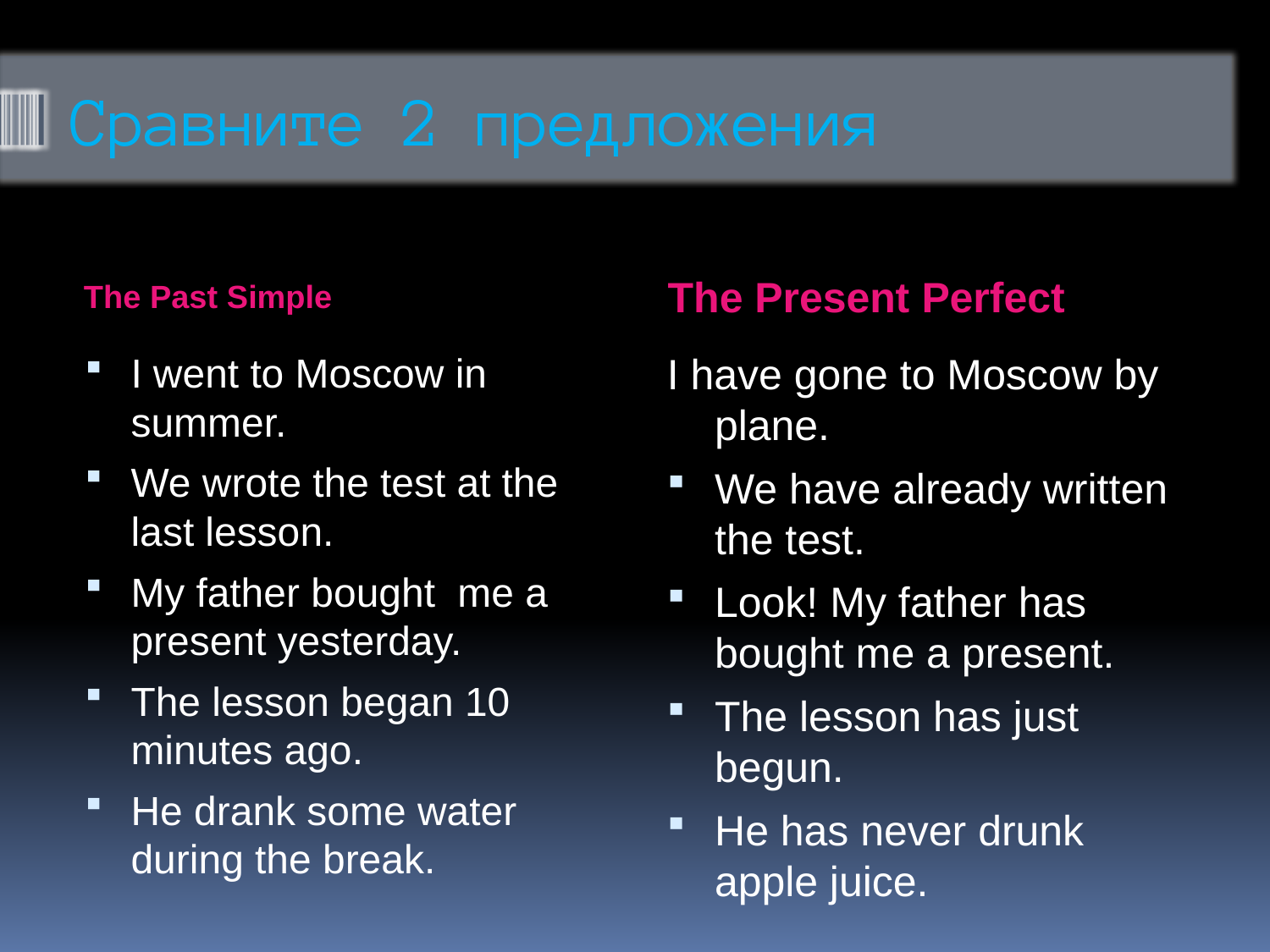

# Сравните 2 предложения
The Past Simple
The Present Perfect
I went to Moscow in summer.
We wrote the test at the last lesson.
My father bought  me a present yesterday.
The lesson began 10 minutes ago.
He drank some water during the break.
I have gone to Moscow by plane.
We have already written the test.
Look! My father has bought me a present.
The lesson has just begun.
He has never drunk apple juice.